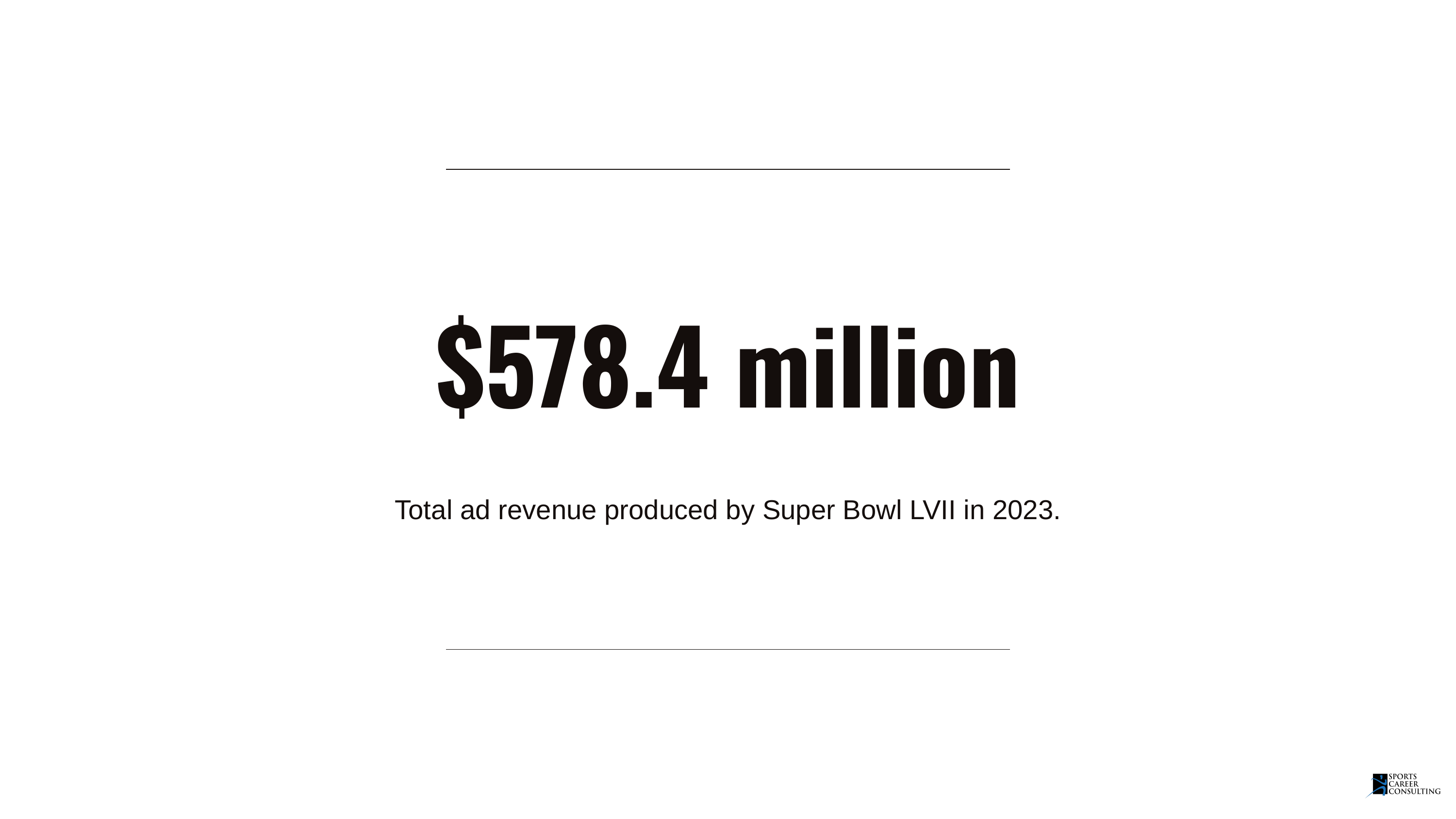

$578.4 million
Total ad revenue produced by Super Bowl LVII in 2023.